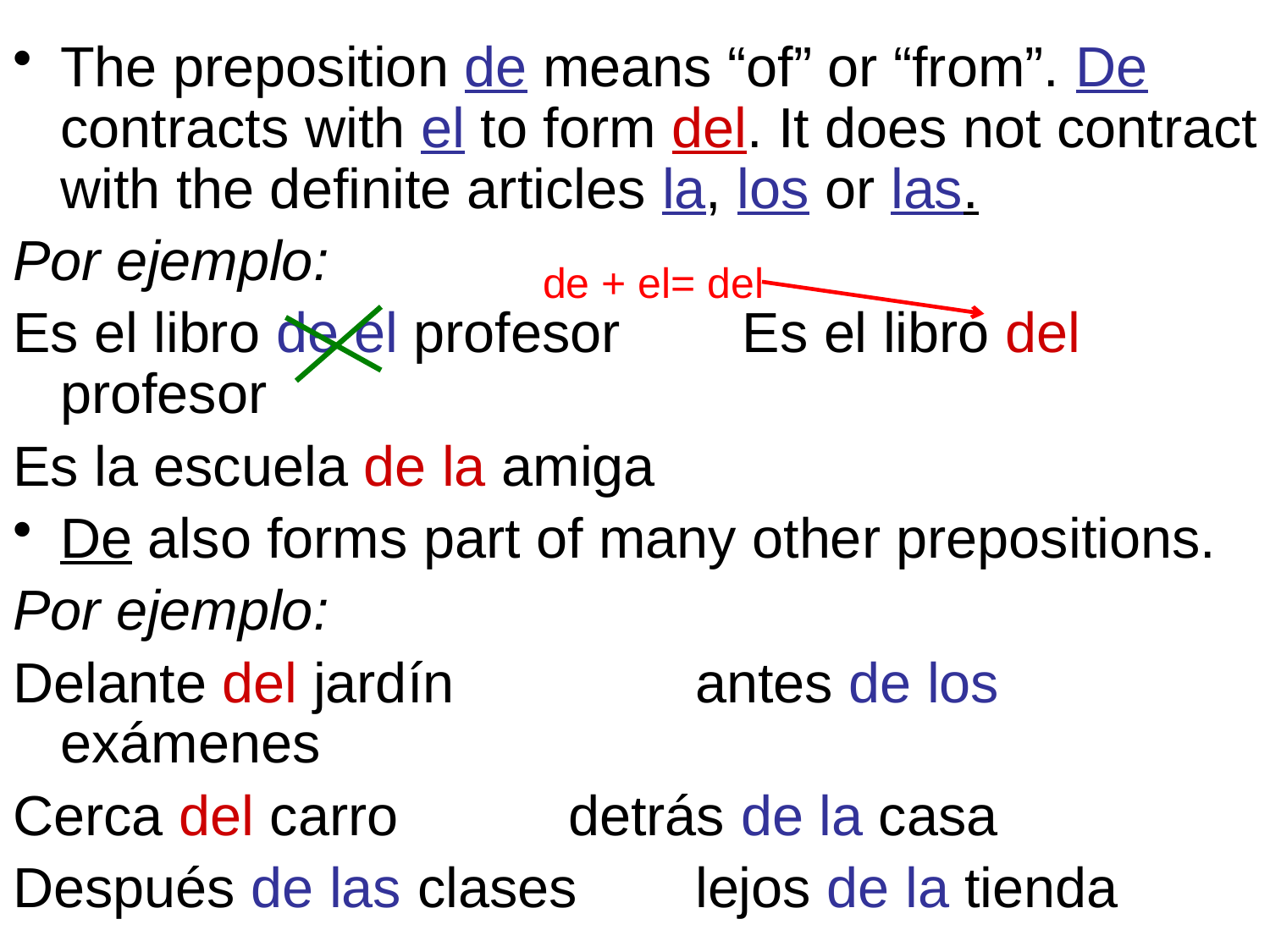

The preposition de means “of” or “from”. De contracts with el to form del. It does not contract with the definite articles la, los or las.
Por ejemplo:
Es el libro de el profesor	   Es el libro del profesor
Es la escuela de la amiga
De also forms part of many other prepositions.
Por ejemplo:
Delante del jardín		antes de los exámenes
Cerca del carro		detrás de la casa
Después de las clases	lejos de la tienda

de + el= del